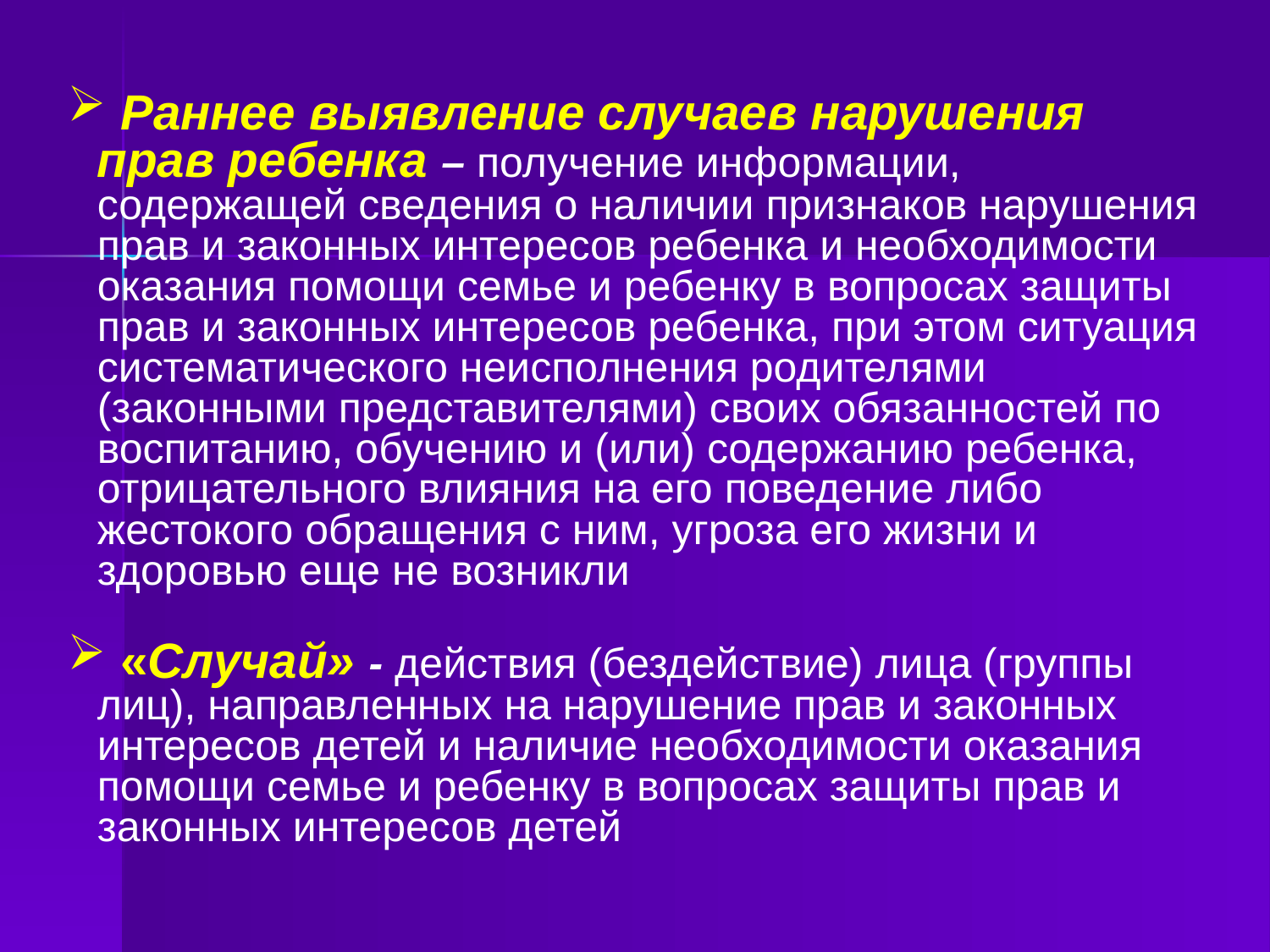

Раннее выявление случаев нарушения прав ребенка – получение информации, содержащей сведения о наличии признаков нарушения прав и законных интересов ребенка и необходимости оказания помощи семье и ребенку в вопросах защиты прав и законных интересов ребенка, при этом ситуация систематического неисполнения родителями (законными представителями) своих обязанностей по воспитанию, обучению и (или) содержанию ребенка, отрицательного влияния на его поведение либо жестокого обращения с ним, угроза его жизни и здоровью еще не возникли

 «Случай» - действия (бездействие) лица (группы лиц), направленных на нарушение прав и законных интересов детей и наличие необходимости оказания помощи семье и ребенку в вопросах защиты прав и законных интересов детей